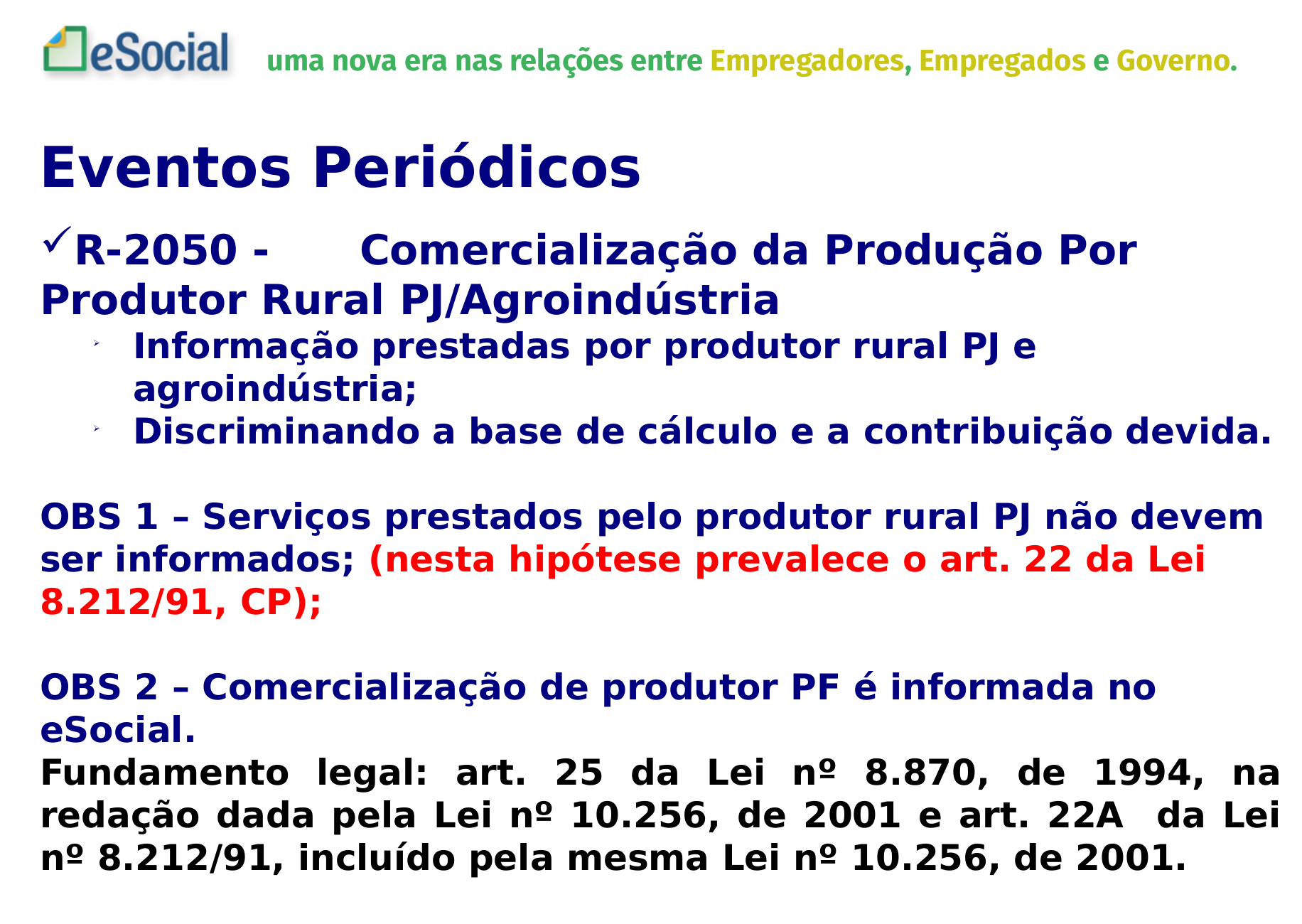

Eventos Periódicos
R-2050 -	Comercialização da Produção Por Produtor Rural PJ/Agroindústria
Informação prestadas por produtor rural PJ e agroindústria;
Discriminando a base de cálculo e a contribuição devida.

OBS 1 – Serviços prestados pelo produtor rural PJ não devem ser informados; (nesta hipótese prevalece o art. 22 da Lei 8.212/91, CP);

OBS 2 – Comercialização de produtor PF é informada no eSocial.
Fundamento legal: art. 25 da Lei nº 8.870, de 1994, na redação dada pela Lei nº 10.256, de 2001 e art. 22A  da Lei nº 8.212/91, incluído pela mesma Lei nº 10.256, de 2001.